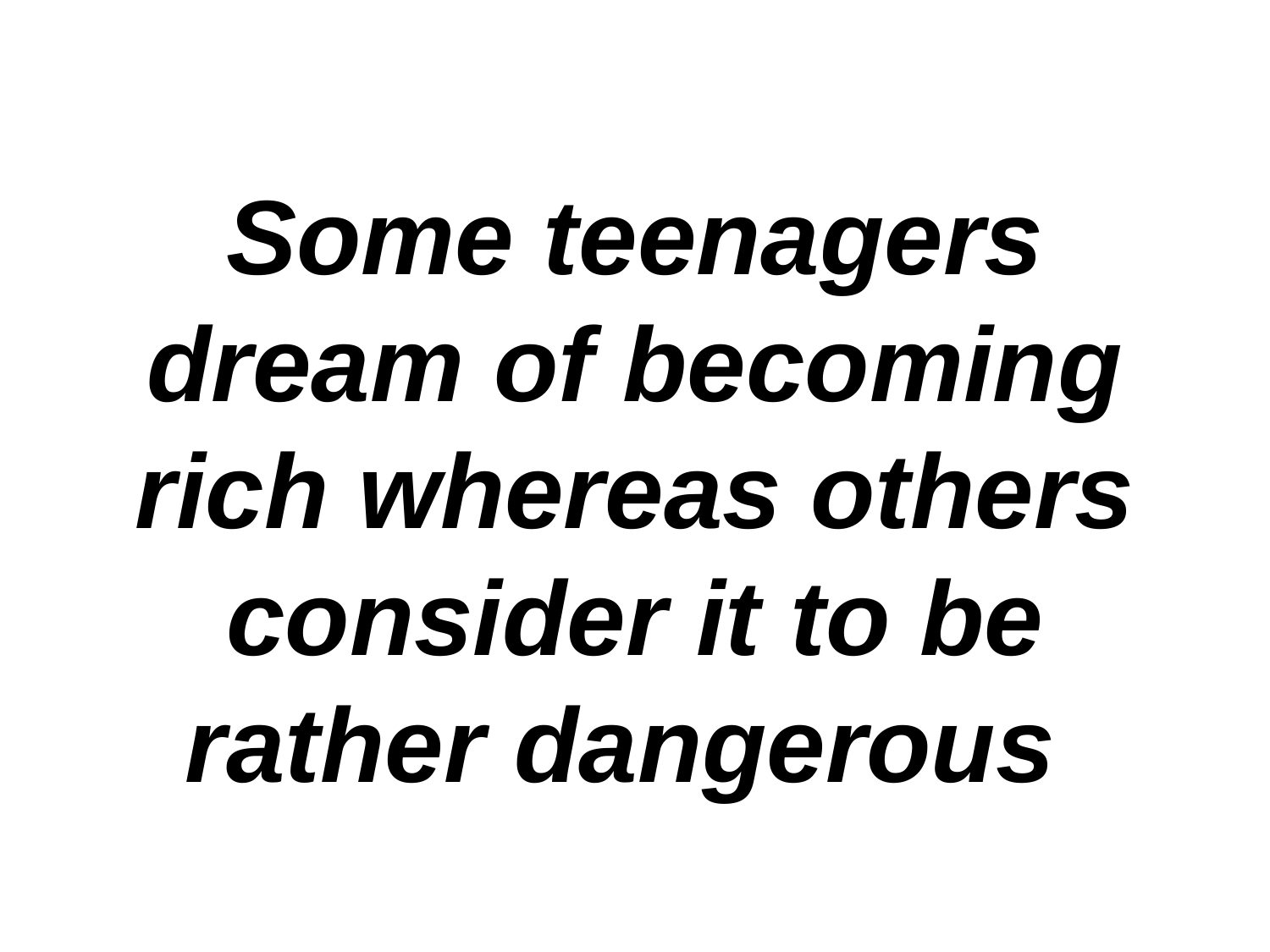

# Some teenagers dream of becoming rich whereas others consider it to be rather dangerous